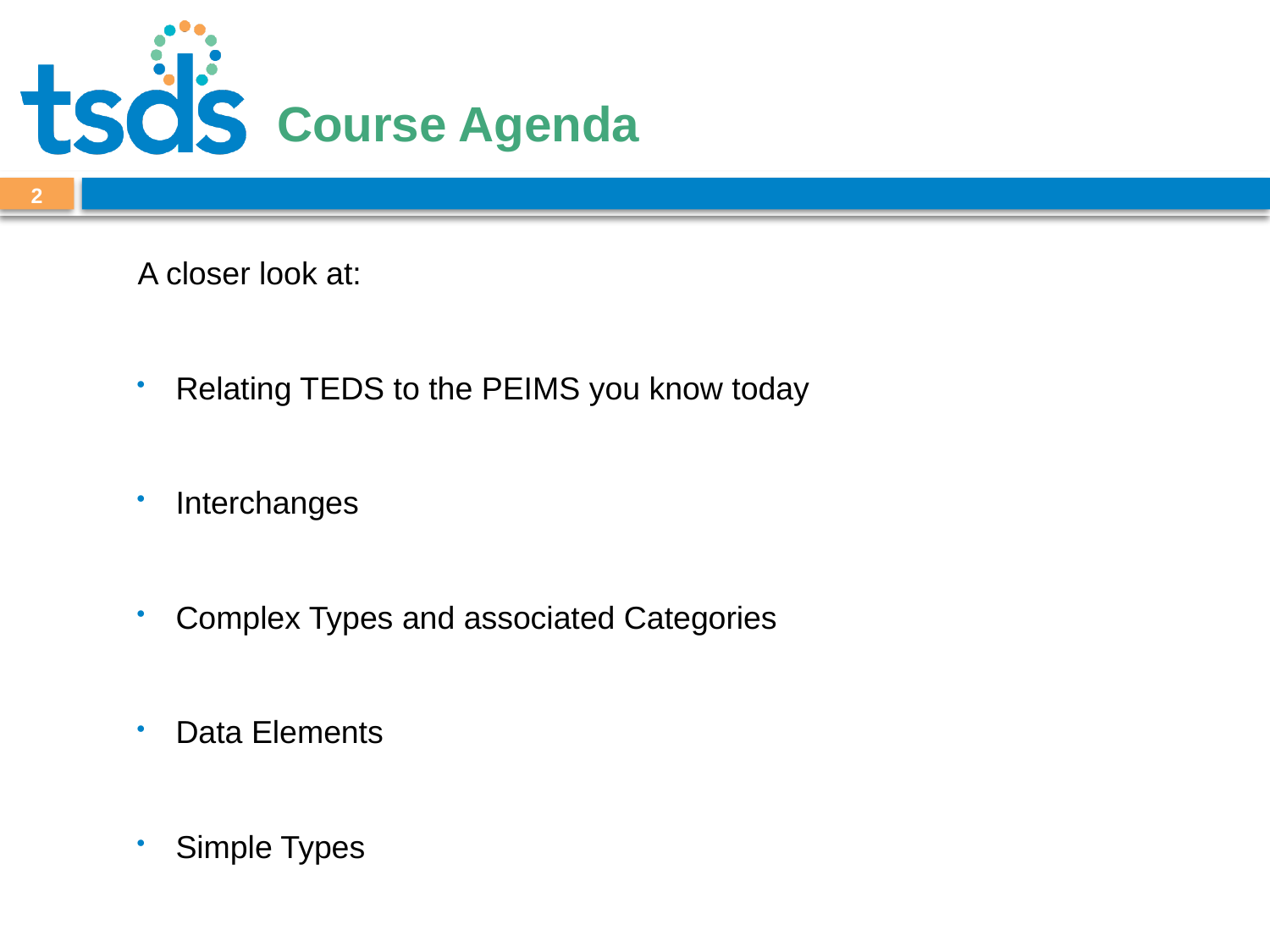

# Course Agenda
2
A closer look at:

Relating TEDS to the PEIMS you know today

Interchanges

Complex Types and associated Categories

Data Elements

Simple Types